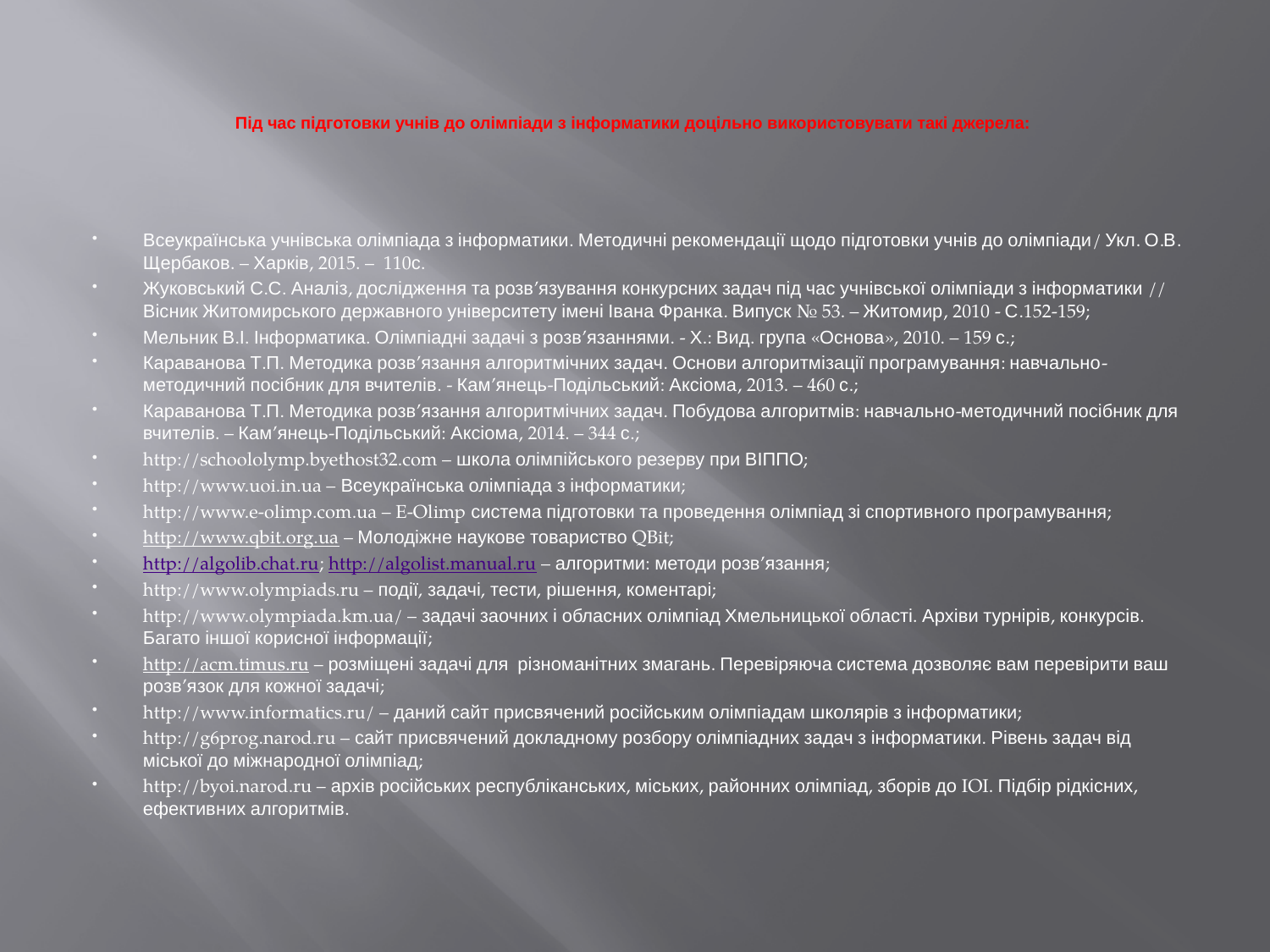

# Під час підготовки учнів до олімпіади з інформатики доцільно використовувати такі джерела:
Всеукраїнська учнівська олімпіада з інформатики. Методичні рекомендації щодо підготовки учнів до олімпіади/ Укл. О.В. Щербаков. – Харків, 2015. –  110с.
Жуковський С.С. Аналіз, дослідження та розв’язування конкурсних задач під час учнівської олімпіади з інформатики // Вісник Житомирського державного університету імені Івана Франка. Випуск № 53. – Житомир, 2010 ‑ С.152-159;
Мельник В.І. Інформатика. Олімпіадні задачі з розв’язаннями. ‑ Х.: Вид. група «Основа», 2010. – 159 с.;
Караванова Т.П. Методика розв’язання алгоритмічних задач. Основи алгоритмізації програмування: навчально-методичний посібник для вчителів. ‑ Кам’янець-Подільський: Аксіома, 2013. – 460 с.;
Караванова Т.П. Методика розв’язання алгоритмічних задач. Побудова алгоритмів: навчально-методичний посібник для вчителів. – Кам’янець-Подільський: Аксіома, 2014. – 344 с.;
http://schoololymp.byethost32.com – школа олімпійського резерву при ВІППО;
http://www.uoi.in.ua – Всеукраїнська олімпіада з інформатики;
http://www.e-olimp.com.ua – E-Olimp система підготовки та проведення олімпіад зі спортивного програмування;
http://www.qbit.org.ua – Молодіжне наукове товариство QBit;
http://algolib.chat.ru; http://algolist.manual.ru – алгоритми: методи розв’язання;
http://www.olympiads.ru – події, задачі, тести, рішення, коментарі;
http://www.olympiada.km.ua/ – задачі заочних і обласних олімпіад Хмельницької області. Архіви турнірів, конкурсів. Багато іншої корисної інформації;
http://acm.timus.ru – розміщені задачі для  різноманітних змагань. Перевіряюча система дозволяє вам перевірити ваш розв’язок для кожної задачі;
http://www.informatics.ru/ – даний сайт присвячений російським олімпіадам школярів з інформатики;
http://g6prog.narod.ru – сайт присвячений докладному розбору олімпіадних задач з інформатики. Рівень задач від міської до міжнародної олімпіад;
http://byoi.narod.ru – архів російських республіканських, міських, районних олімпіад, зборів до IOI. Підбір рідкісних, ефективних алгоритмів.